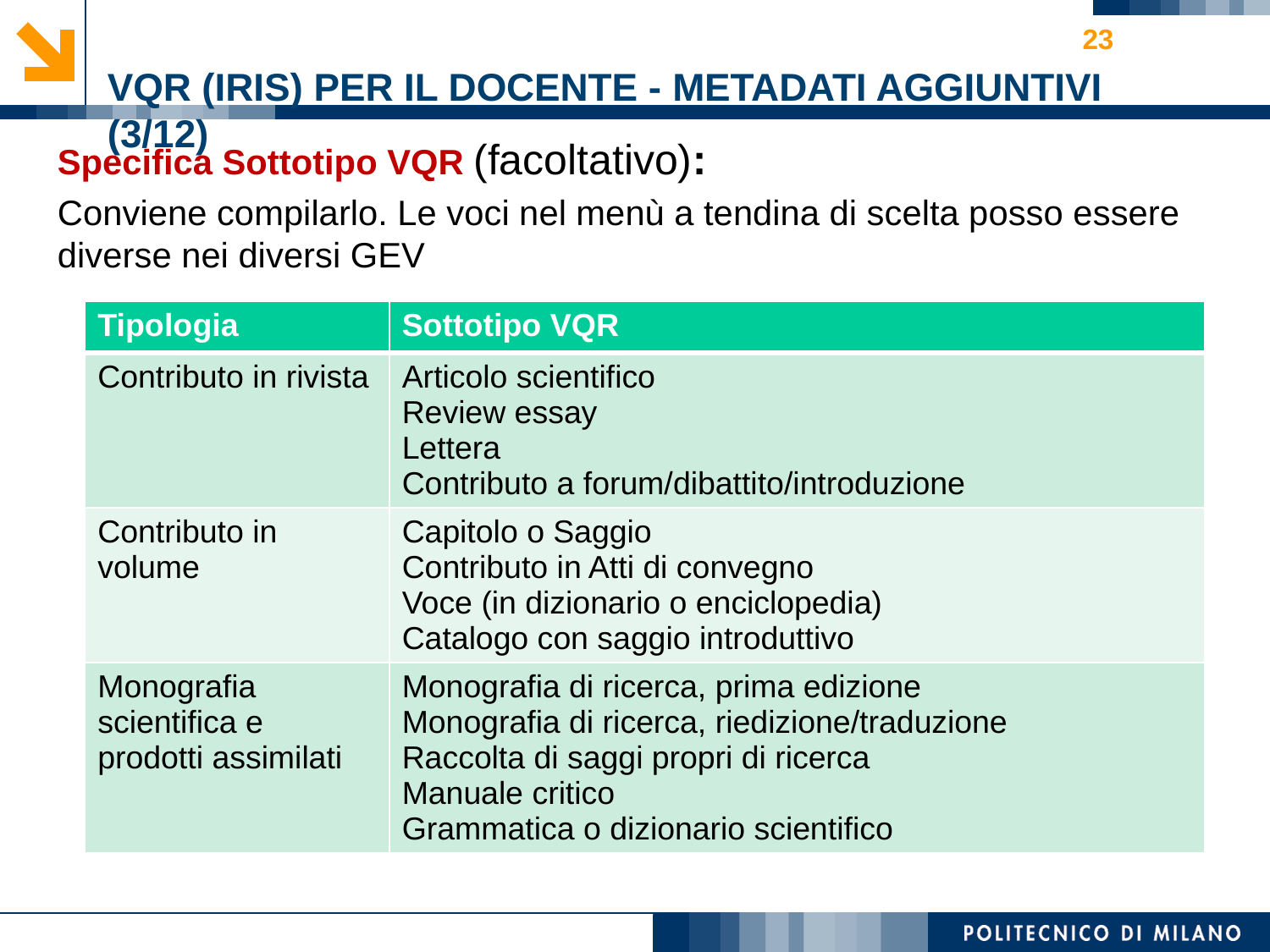

VQR (IRIS) per il docente - metadati aggiuntivi (3/12)
23
Specifica Sottotipo VQR (facoltativo):
Conviene compilarlo. Le voci nel menù a tendina di scelta posso essere diverse nei diversi GEV
| Tipologia | Sottotipo VQR |
| --- | --- |
| Contributo in rivista | Articolo scientifico Review essay Lettera Contributo a forum/dibattito/introduzione |
| Contributo in volume | Capitolo o Saggio Contributo in Atti di convegno Voce (in dizionario o enciclopedia) Catalogo con saggio introduttivo |
| Monografia scientifica e prodotti assimilati | Monografia di ricerca, prima edizione Monografia di ricerca, riedizione/traduzione Raccolta di saggi propri di ricerca Manuale critico Grammatica o dizionario scientifico |